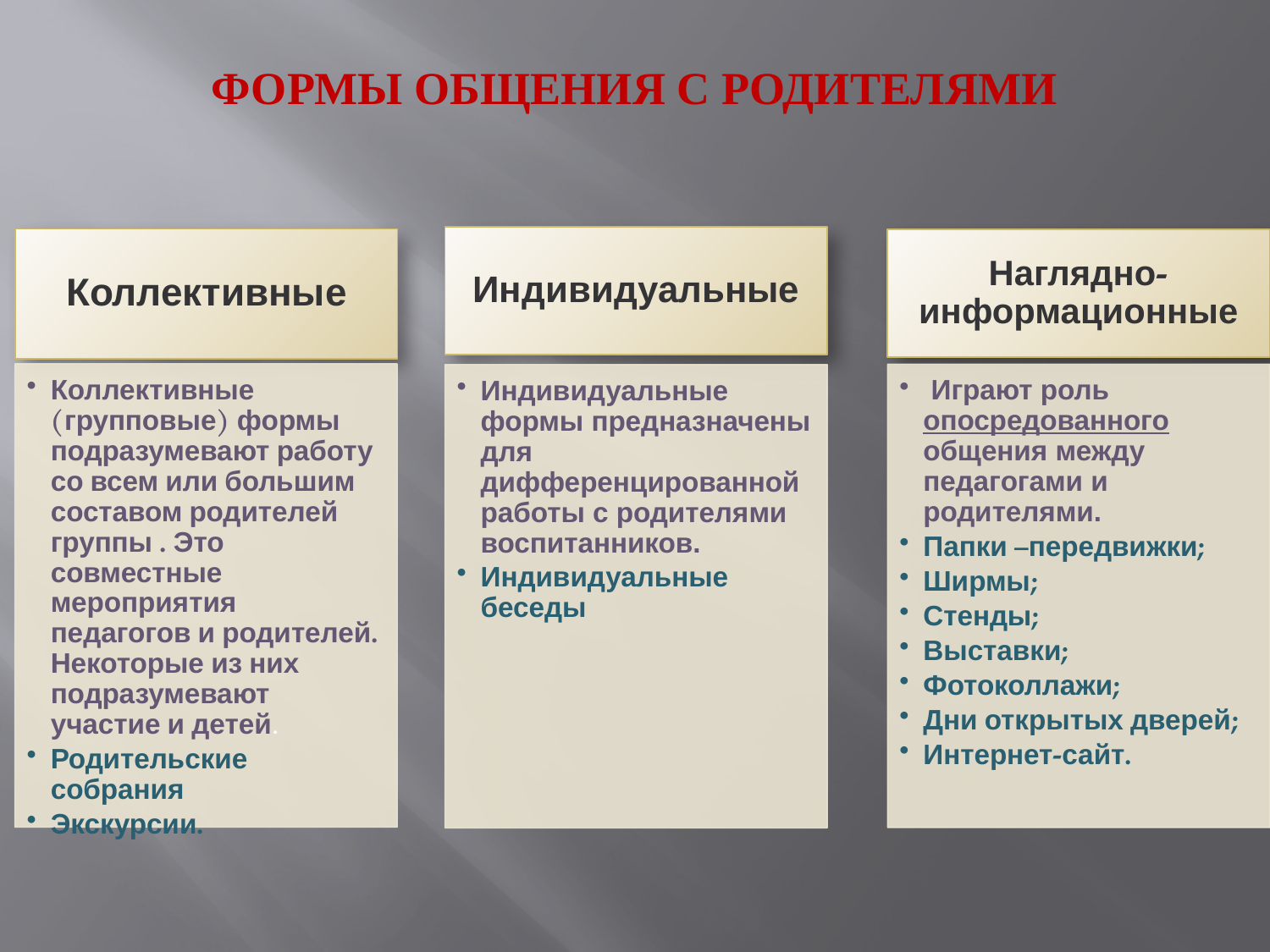

# Формы общения с родителями
Коллективные
Коллективные (групповые) формы подразумевают работу со всем или большим составом родителей группы . Это совместные мероприятия педагогов и родителей. Некоторые из них подразумевают участие и детей.
Родительские собрания
Экскурсии.

Индивидуальные
Индивидуальные формы предназначены для дифференцированной работы с родителями воспитанников.
Индивидуальные беседы
Наглядно-информационные
 Играют роль опосредованного общения между педагогами и родителями.
Папки –передвижки;
Ширмы;
Стенды;
Выставки;
Фотоколлажи;
Дни открытых дверей;
Интернет-сайт.